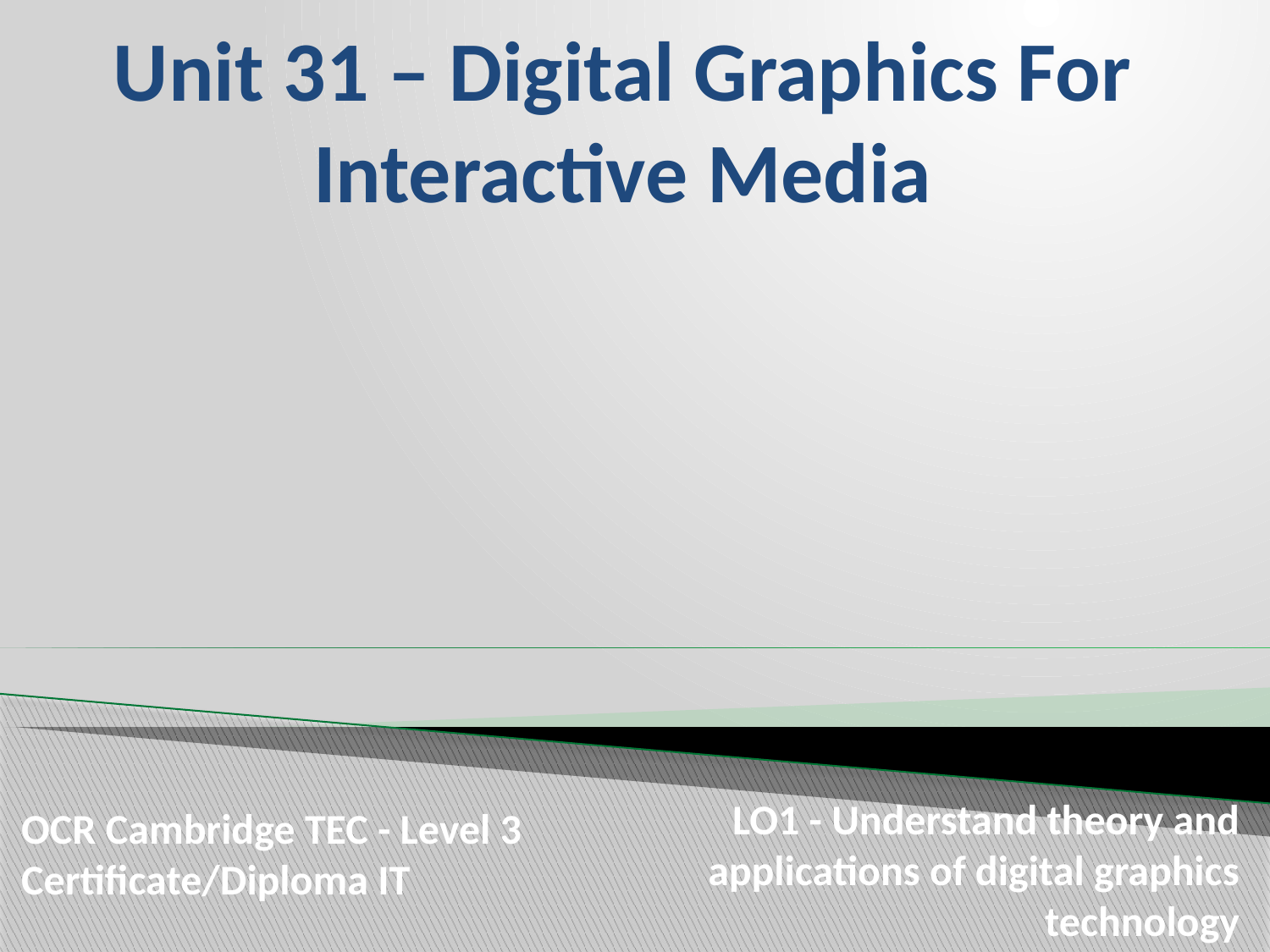

# Unit 31 – Digital Graphics For Interactive Media
LO1 - Understand theory and applications of digital graphics technology
OCR Cambridge TEC - Level 3 Certificate/Diploma IT